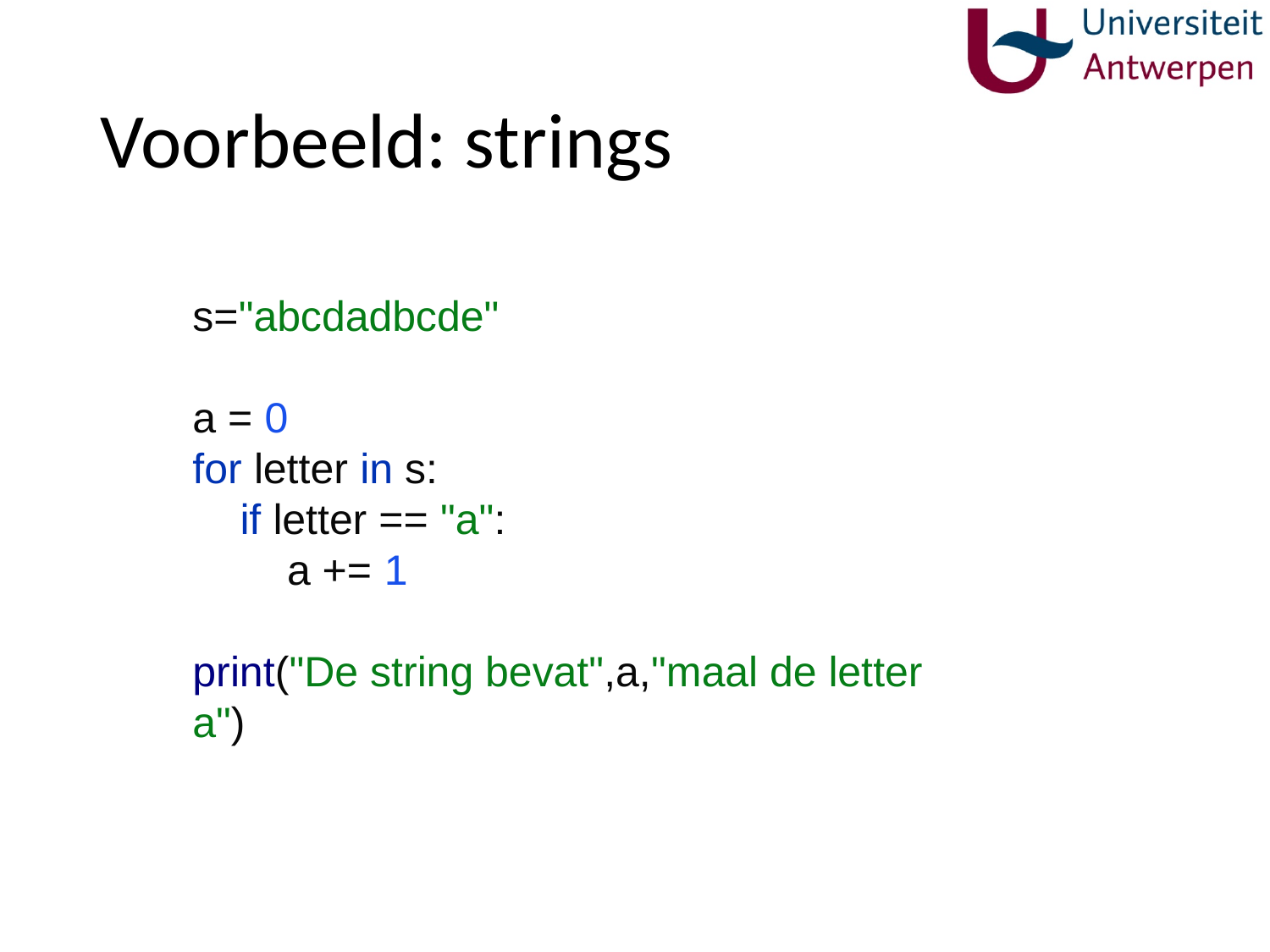

# Voorbeeld: strings
s="abcdadbcde"
a = 0
for letter in s:
    if letter == "a":
        a += 1
print("De string bevat",a,"maal de letter a")